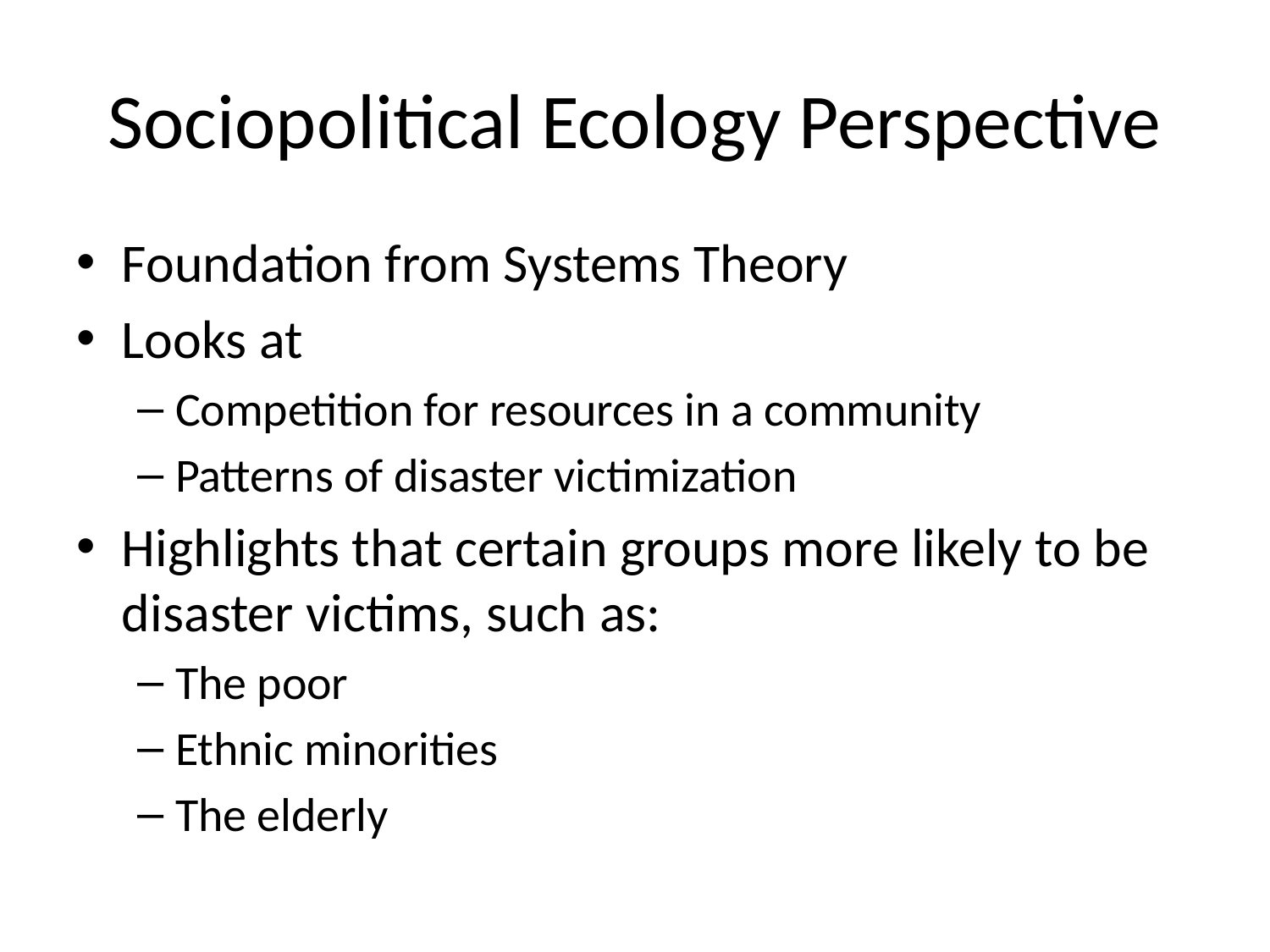

# Sociopolitical Ecology Perspective
Foundation from Systems Theory
Looks at
Competition for resources in a community
Patterns of disaster victimization
Highlights that certain groups more likely to be disaster victims, such as:
The poor
Ethnic minorities
The elderly